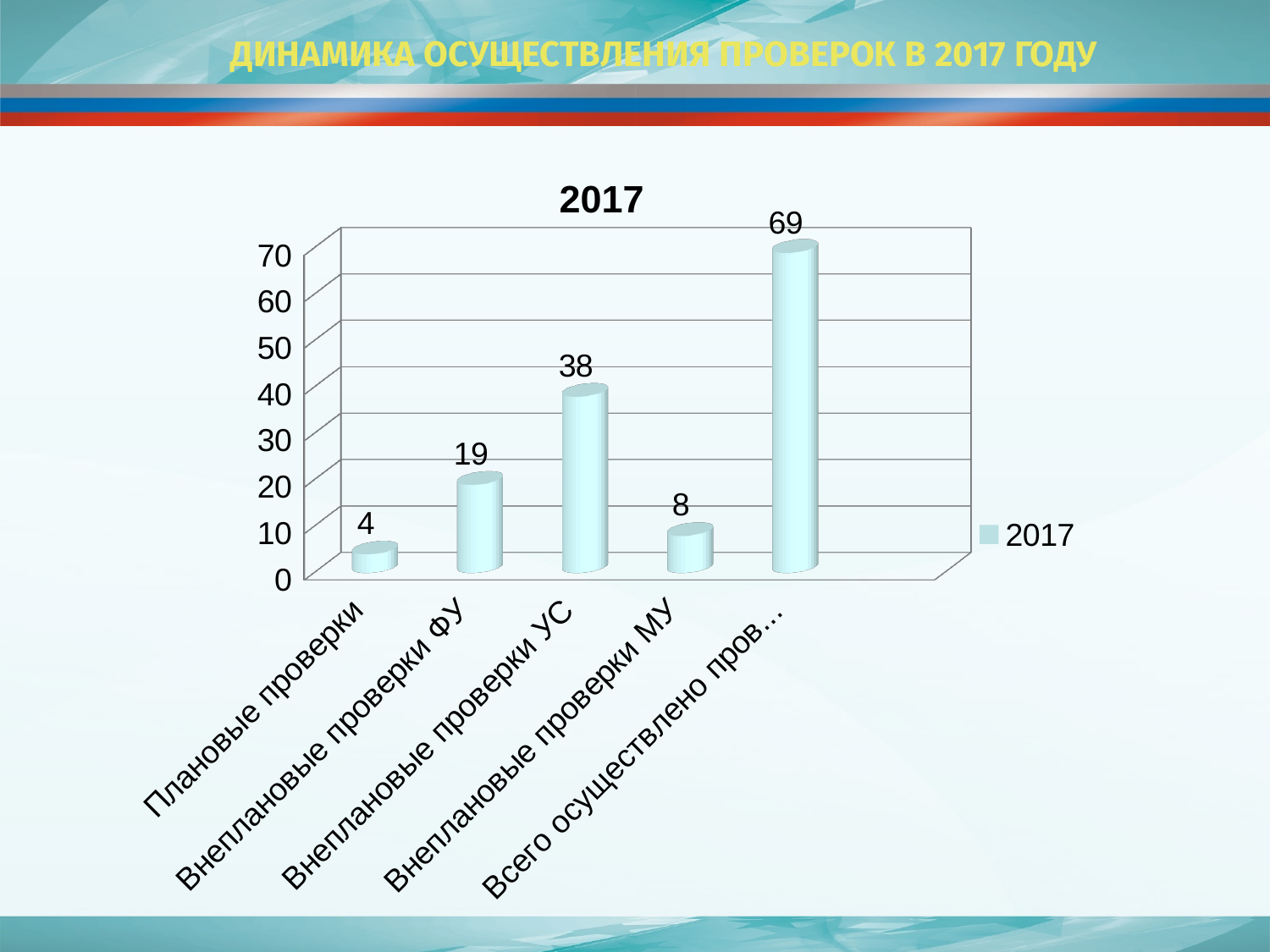

#
Динамика осуществления проверок в 2017 году

[unsupported chart]